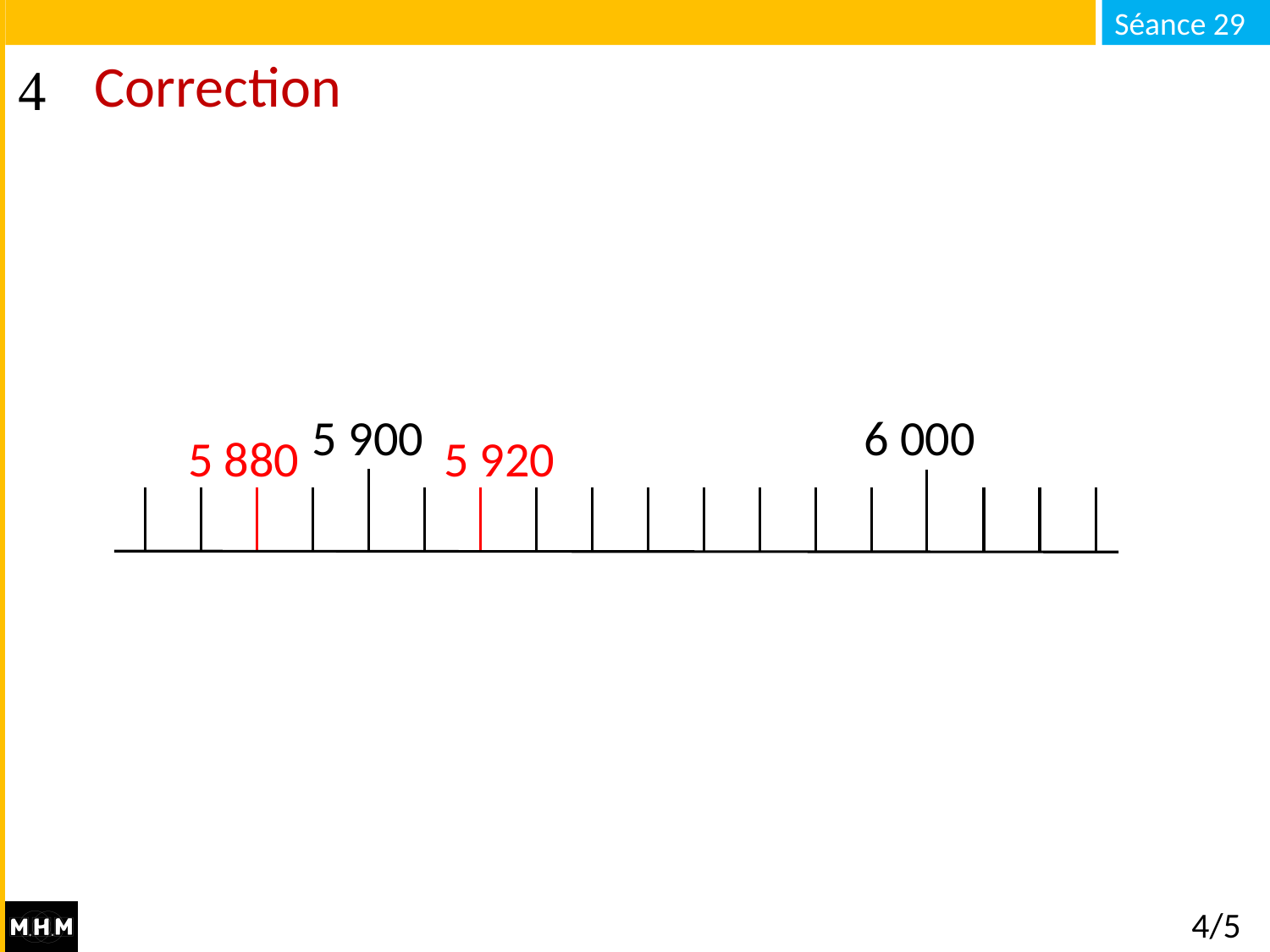

# Correction
5 900
6 000
5 920
5 880
4/5